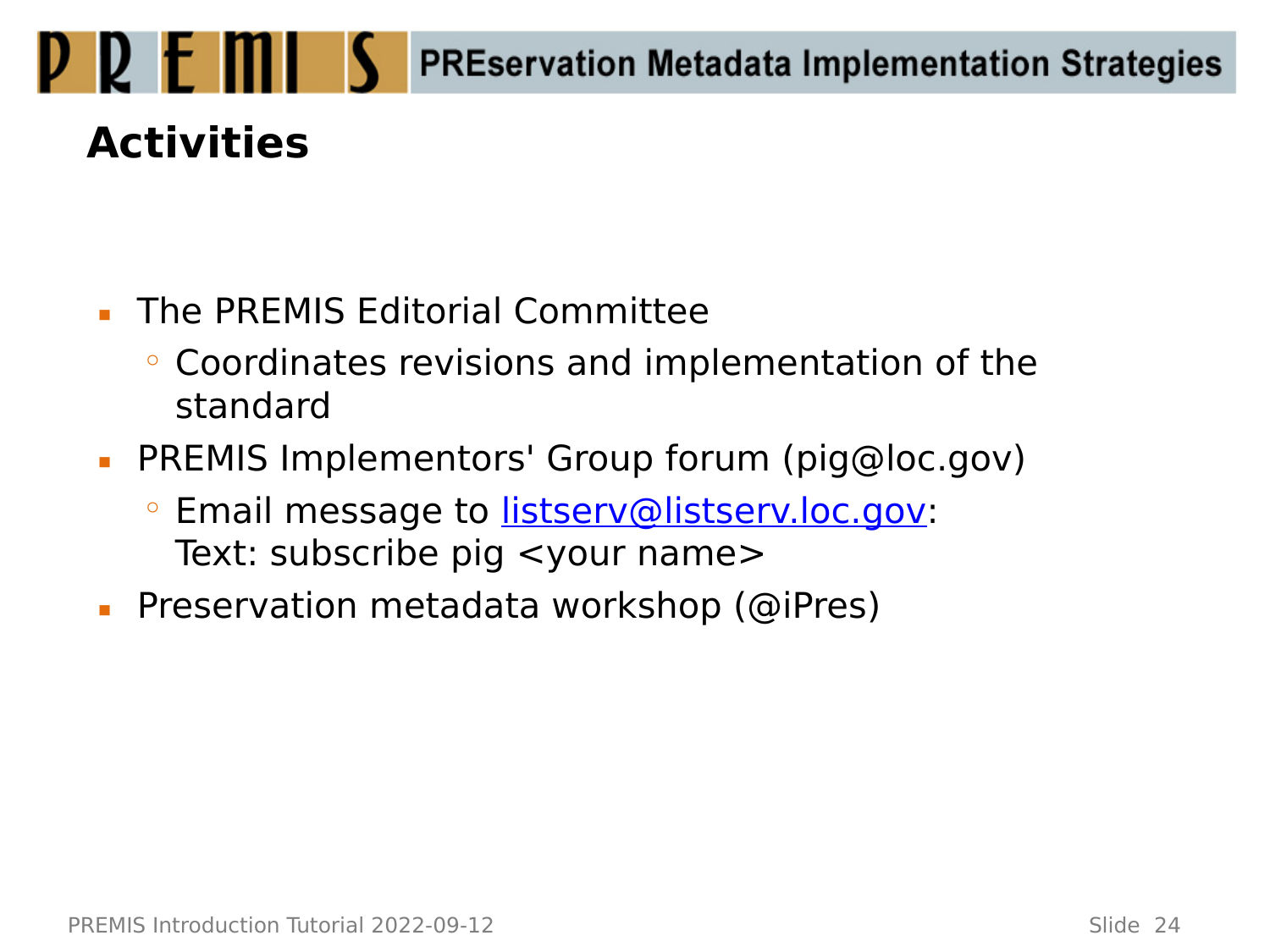

# Activities

The PREMIS Editorial Committee
Coordinates revisions and implementation of the standard
PREMIS Implementors' Group forum (pig@loc.gov)
Email message to listserv@listserv.loc.gov:
Text: subscribe pig <your name>
Preservation metadata workshop (@iPres)